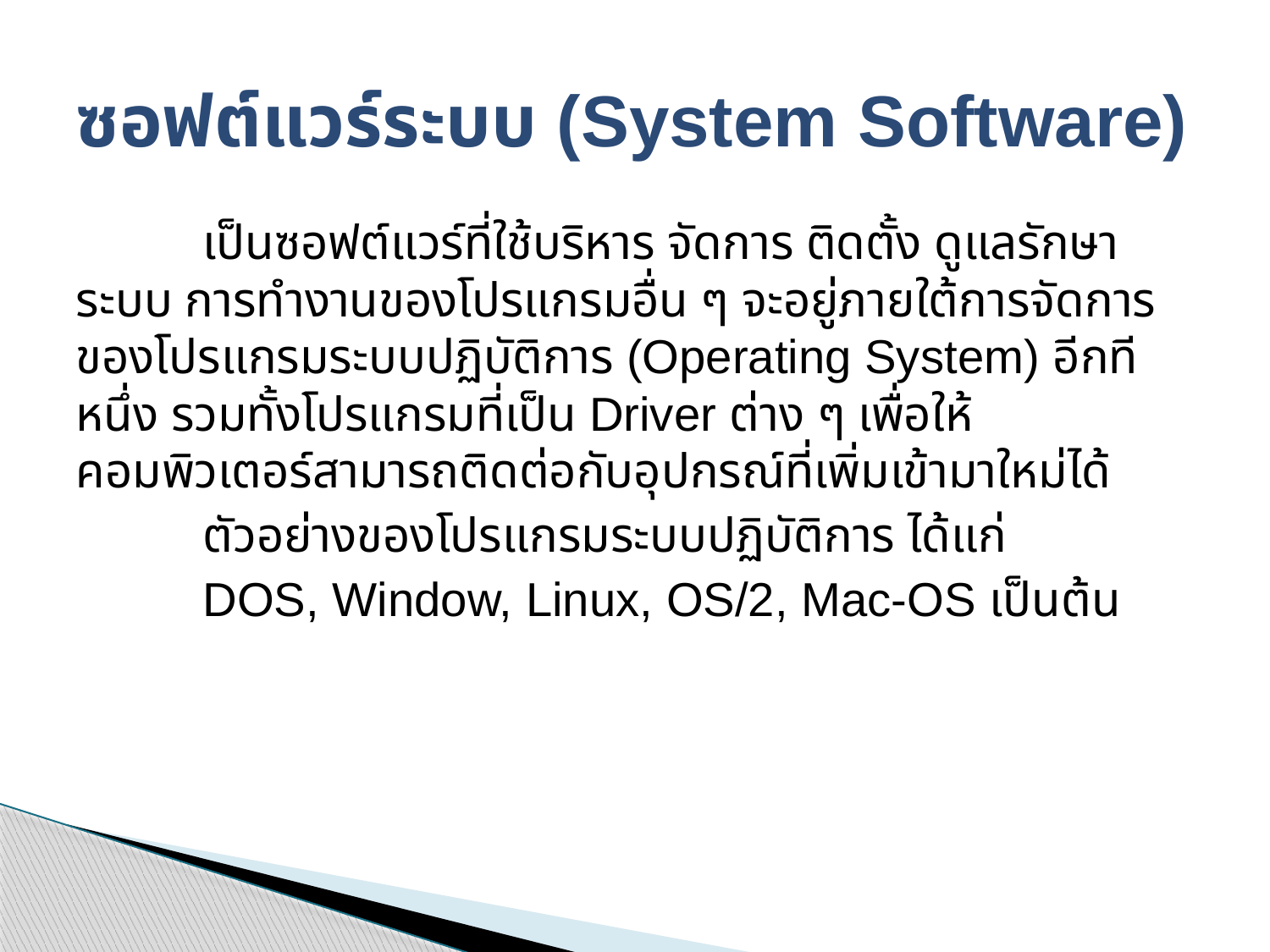

# ซอฟต์แวร์ระบบ (System Software)
	เป็นซอฟต์แวร์ที่ใช้บริหาร จัดการ ติดตั้ง ดูแลรักษาระบบ การทำงานของโปรแกรมอื่น ๆ จะอยู่ภายใต้การจัดการของโปรแกรมระบบปฏิบัติการ (Operating System) อีกทีหนึ่ง รวมทั้งโปรแกรมที่เป็น Driver ต่าง ๆ เพื่อให้คอมพิวเตอร์สามารถติดต่อกับอุปกรณ์ที่เพิ่มเข้ามาใหม่ได้
	ตัวอย่างของโปรแกรมระบบปฏิบัติการ ได้แก่
	DOS, Window, Linux, OS/2, Mac-OS เป็นต้น